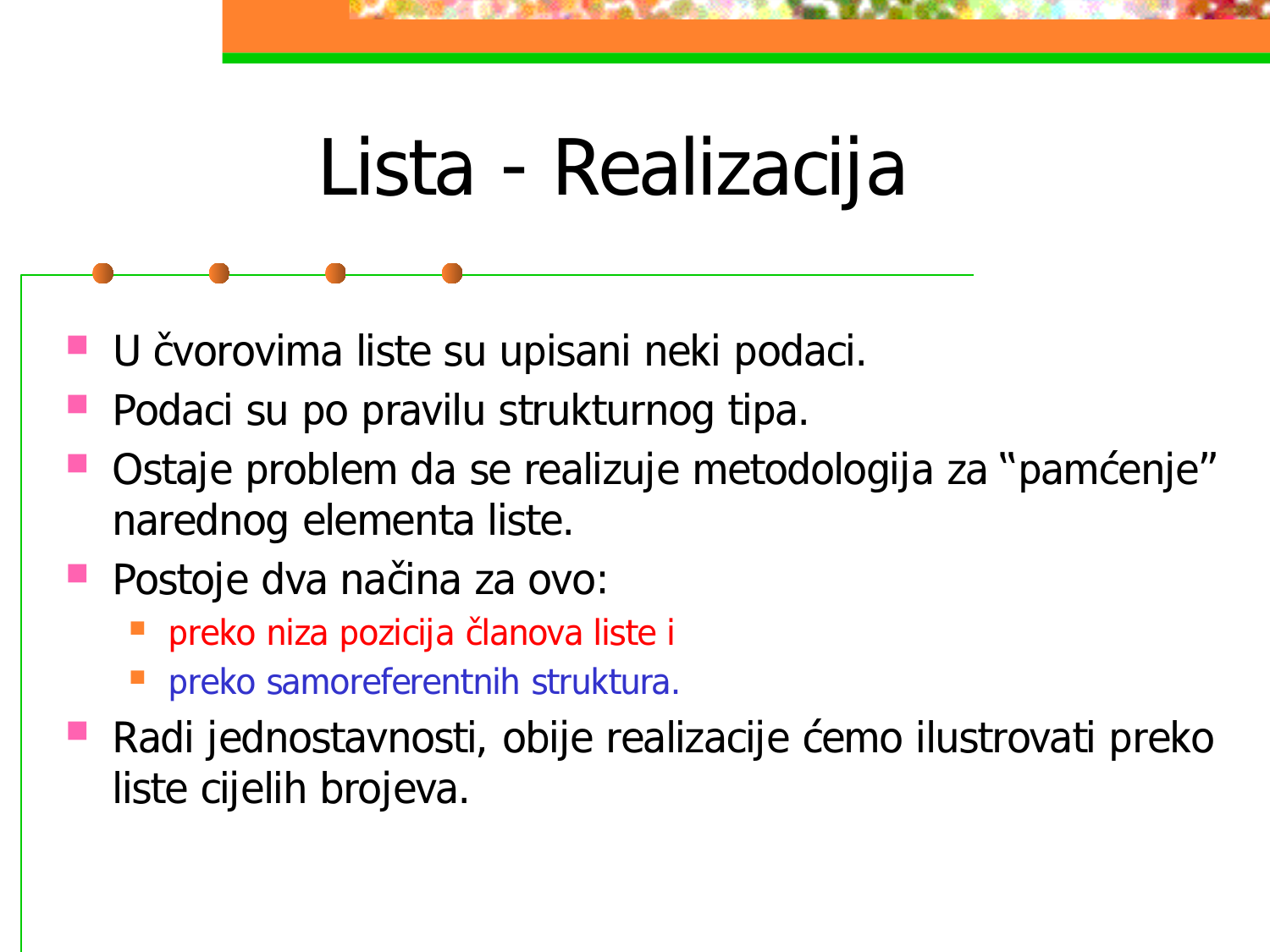

# Lista - Realizacija
U čvorovima liste su upisani neki podaci.
Podaci su po pravilu strukturnog tipa.
Ostaje problem da se realizuje metodologija za “pamćenje” narednog elementa liste.
Postoje dva načina za ovo:
preko niza pozicija članova liste i
preko samoreferentnih struktura.
Radi jednostavnosti, obije realizacije ćemo ilustrovati preko liste cijelih brojeva.